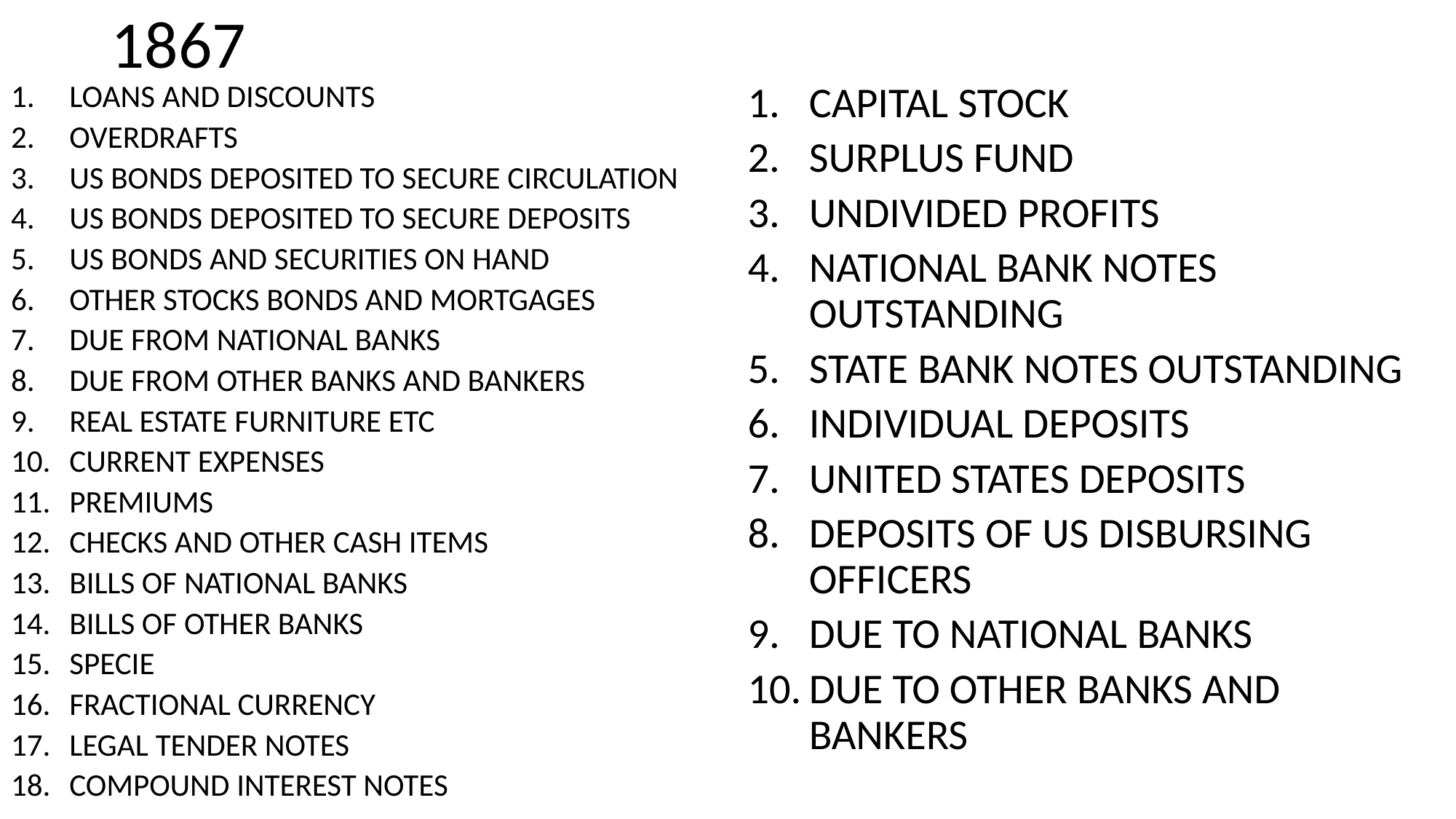

# 1867
LOANS AND DISCOUNTS
OVERDRAFTS
US BONDS DEPOSITED TO SECURE CIRCULATION
US BONDS DEPOSITED TO SECURE DEPOSITS
US BONDS AND SECURITIES ON HAND
OTHER STOCKS BONDS AND MORTGAGES
DUE FROM NATIONAL BANKS
DUE FROM OTHER BANKS AND BANKERS
REAL ESTATE FURNITURE ETC
CURRENT EXPENSES
PREMIUMS
CHECKS AND OTHER CASH ITEMS
BILLS OF NATIONAL BANKS
BILLS OF OTHER BANKS
SPECIE
FRACTIONAL CURRENCY
LEGAL TENDER NOTES
COMPOUND INTEREST NOTES
CAPITAL STOCK
SURPLUS FUND
UNDIVIDED PROFITS
NATIONAL BANK NOTES OUTSTANDING
STATE BANK NOTES OUTSTANDING
INDIVIDUAL DEPOSITS
UNITED STATES DEPOSITS
DEPOSITS OF US DISBURSING OFFICERS
DUE TO NATIONAL BANKS
DUE TO OTHER BANKS AND BANKERS